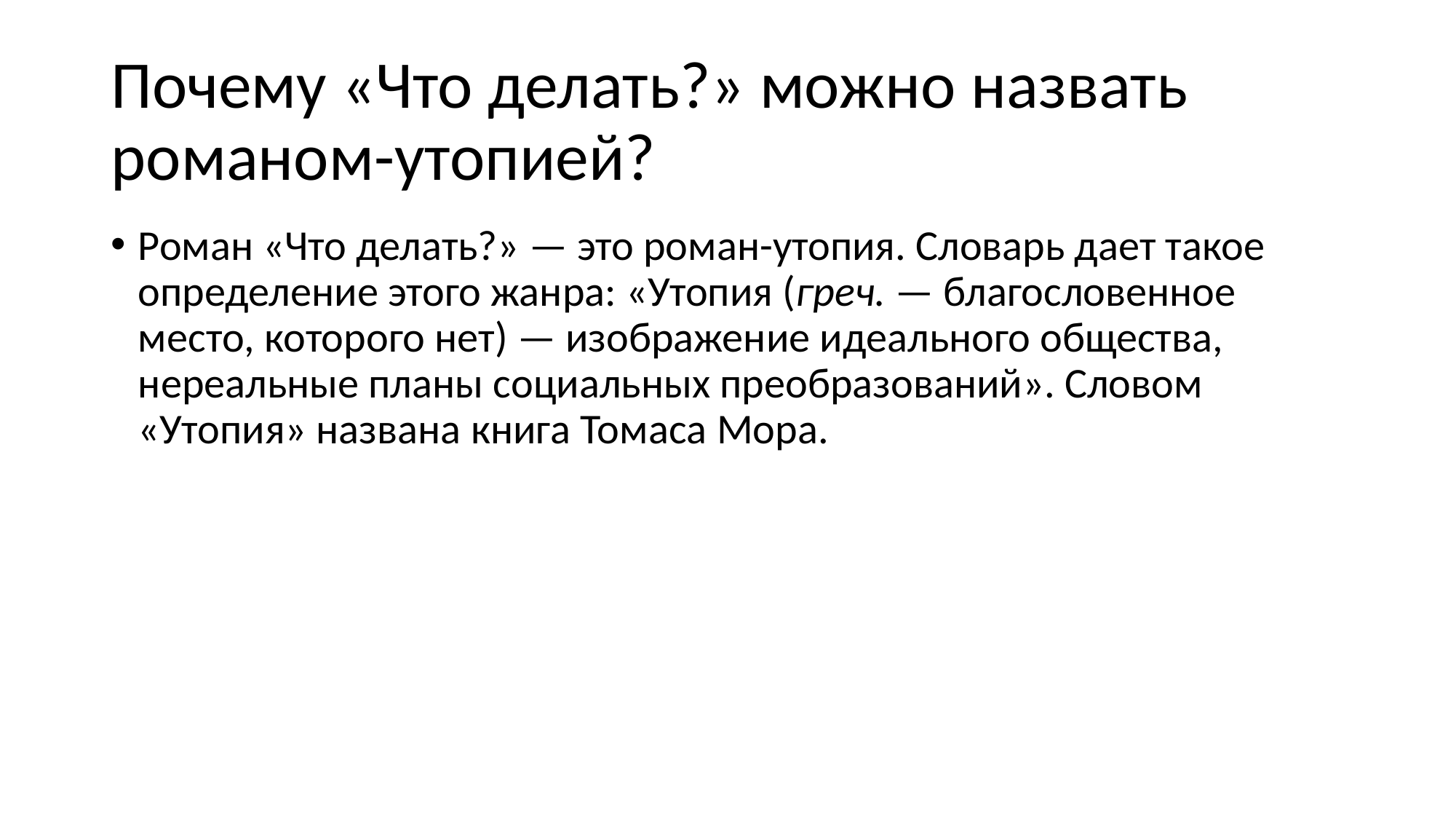

# Почему «Что делать?» можно назвать романом-утопией?
Роман «Что делать?» — это роман-утопия. Словарь дает такое определение этого жанра: «Утопия (греч. — благословенное место, которого нет) — изображение идеального общества, нереальные планы социальных преобразований». Словом «Утопия» названа книга Томаса Мора.